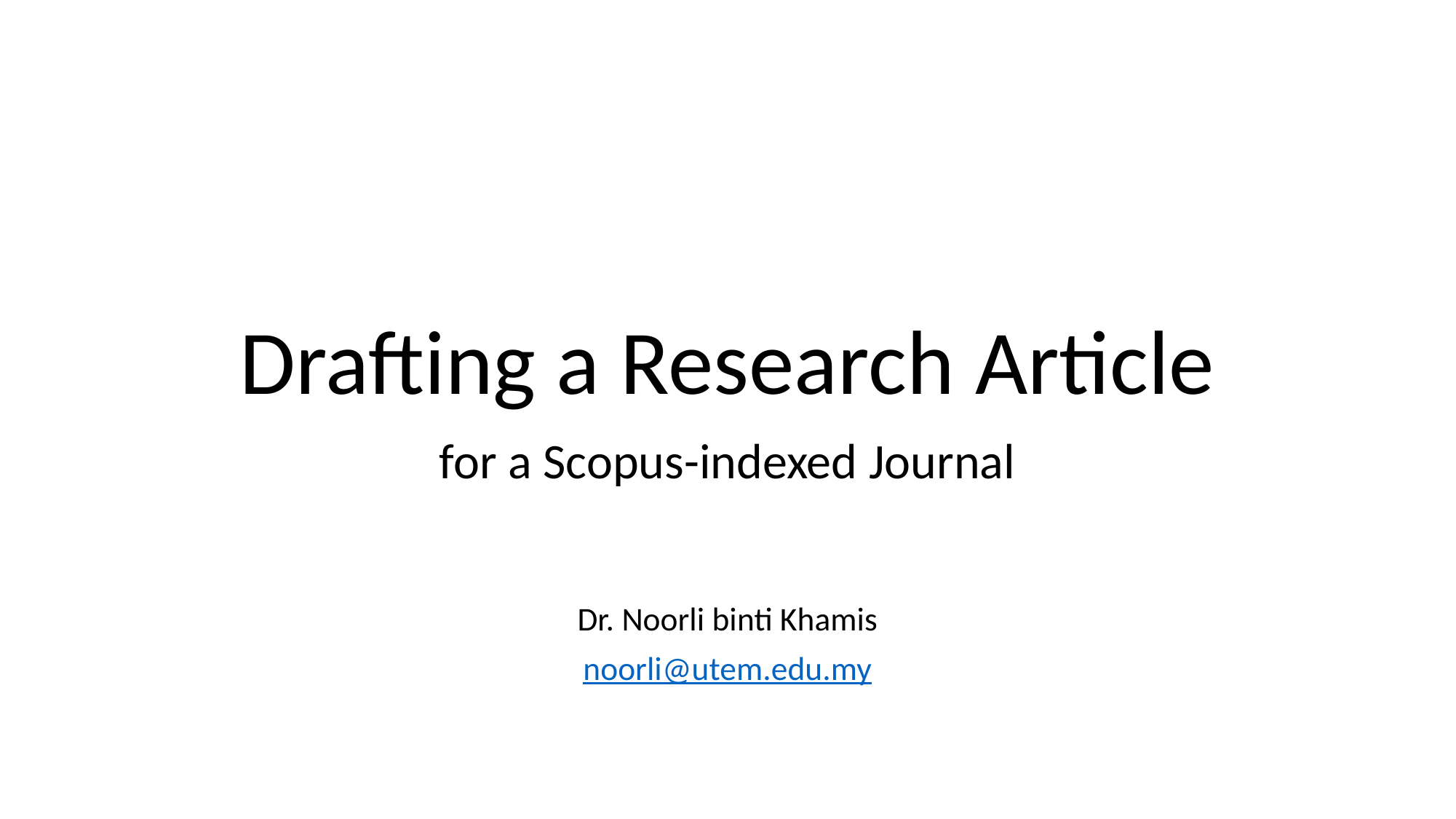

# Drafting a Research Article
for a Scopus-indexed Journal

Dr. Noorli binti Khamis
noorli@utem.edu.my